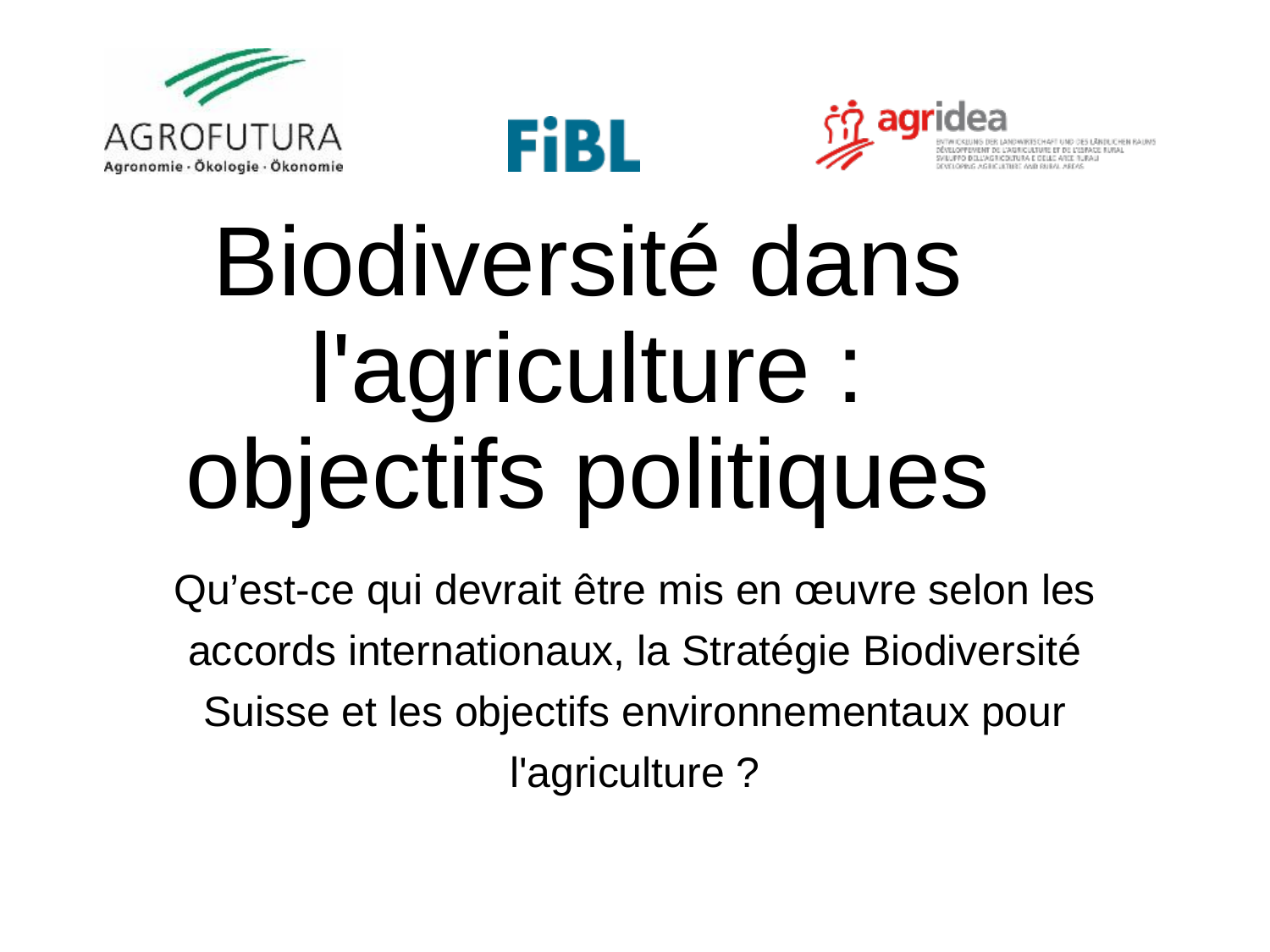

# Biodiversité dans l'agriculture : objectifs politiques
Qu’est-ce qui devrait être mis en œuvre selon les accords internationaux, la Stratégie Biodiversité Suisse et les objectifs environnementaux pour l'agriculture ?